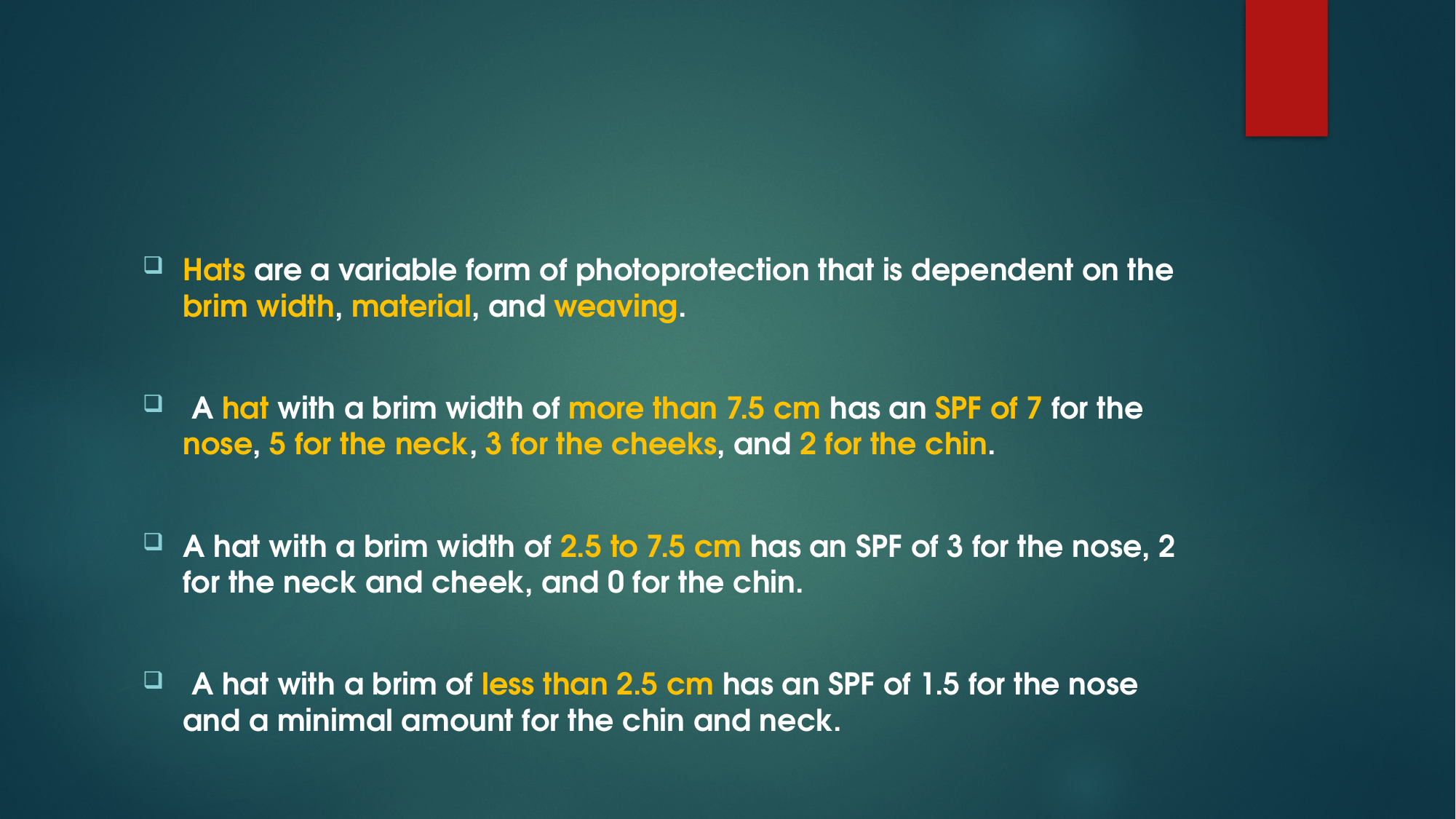

#
Hats are a variable form of photoprotection that is dependent on the brim width, material, and weaving.

 A hat with a brim width of more than 7.5 cm has an SPF of 7 for the nose, 5 for the neck, 3 for the cheeks, and 2 for the chin.

A hat with a brim width of 2.5 to 7.5 cm has an SPF of 3 for the nose, 2 for the neck and cheek, and 0 for the chin.

 A hat with a brim of less than 2.5 cm has an SPF of 1.5 for the nose and a minimal amount for the chin and neck.